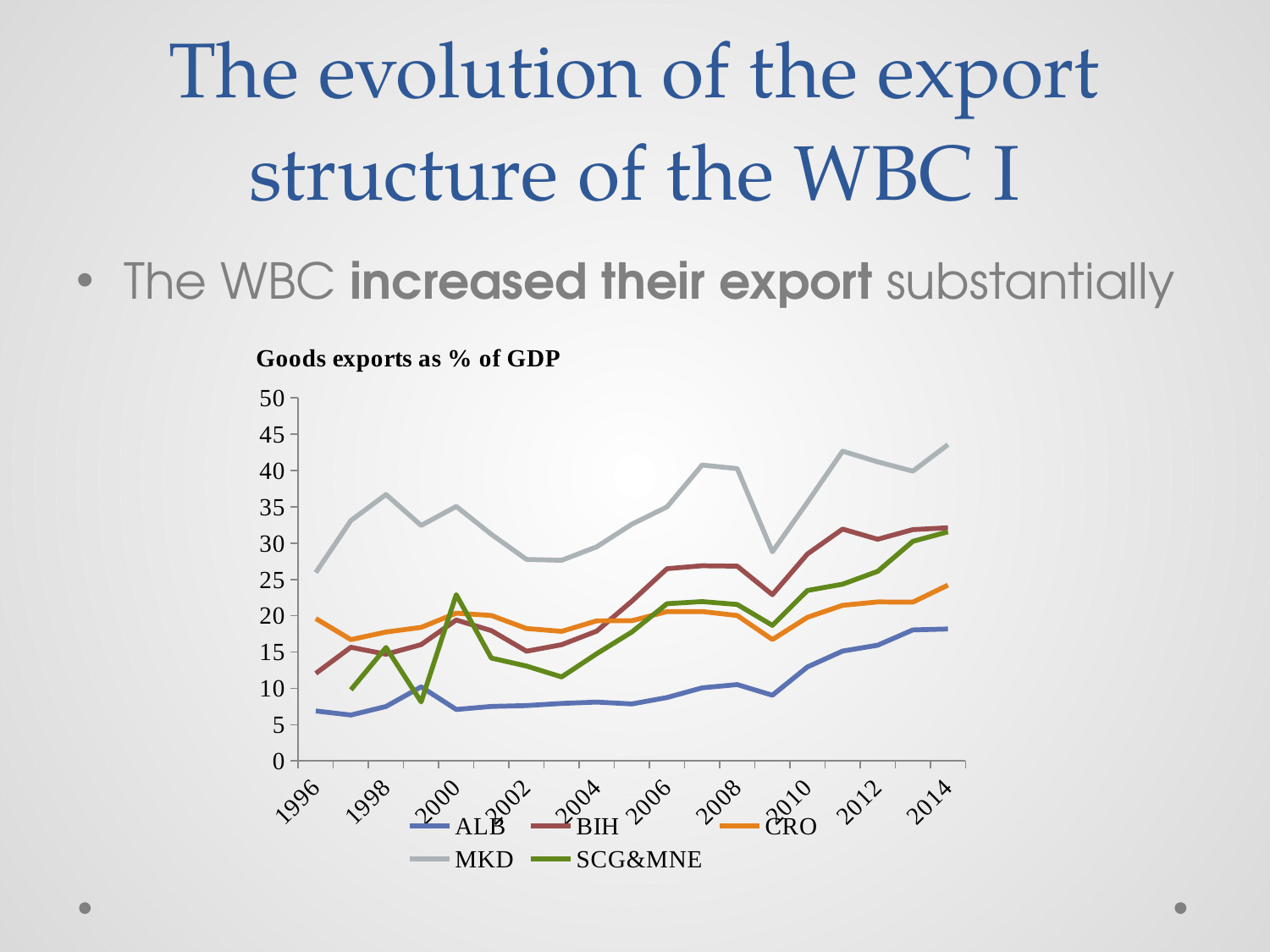

# The evolution of the export structure of the WBC I
The WBC increased their export substantially

### Chart

| Category | ALB | BIH | CRO | MKD | SCG&MNE |
|---|---|---|---|---|---|
| 1996.0 | 6.884069128662793 | 12.06010501392156 | 19.6109785873943 | 25.94750166089389 | None |
| 1997.0 | 6.329000052810477 | 15.65982379802891 | 16.71276740407878 | 33.11128853274185 | 9.806133983576965 |
| 1998.0 | 7.506052288077051 | 14.69623879044409 | 17.76173462941648 | 36.70300037350576 | 15.63189446383595 |
| 1999.0 | 10.21043089063705 | 16.02738616825262 | 18.39701547263372 | 32.43061656310842 | 8.133931427749468 |
| 2000.0 | 7.092619139032196 | 19.41523824759682 | 20.35245829170305 | 35.05624365316319 | 22.89844994101901 |
| 2001.0 | 7.50888485727021 | 17.95097748314182 | 20.03463243212246 | 31.21600060070604 | 14.17286436832562 |
| 2002.0 | 7.63141155519217 | 15.11429581467607 | 18.24350371058805 | 27.76078795489038 | 13.0737000674407 |
| 2003.0 | 7.925057273154137 | 16.00951931525459 | 17.85045224826185 | 27.63663643941684 | 11.57388871092331 |
| 2004.0 | 8.110446815959836 | 17.88588749734416 | 19.30066279186364 | 29.49081105895593 | 14.77274395969807 |
| 2005.0 | 7.855151623088239 | 22.01102475978189 | 19.31694818477177 | 32.61111233908257 | 17.76624078064667 |
| 2006.0 | 8.737967955264612 | 26.47771822506266 | 20.57446944507653 | 34.99374082387708 | 21.6559491551617 |
| 2007.0 | 10.06988916490126 | 26.88911503856875 | 20.57903488877167 | 40.76384785701029 | 21.9480167157489 |
| 2008.0 | 10.5177611900329 | 26.83364911370088 | 20.02998101730014 | 40.2706586178018 | 21.54863869658432 |
| 2009.0 | 9.054974741593929 | 22.90150293062852 | 16.72150970794582 | 28.80837924196008 | 18.67618235593264 |
| 2010.0 | 12.95060397236306 | 28.50933953925956 | 19.78643622518462 | 35.62632398174153 | 23.48119494649751 |
| 2011.0 | 15.1350878024702 | 31.93546656026266 | 21.4316567167748 | 42.67243703994197 | 24.34550300946057 |
| 2012.0 | 15.94219512039045 | 30.53239817159356 | 21.90107497755411 | 41.20364632769652 | 26.11812453607409 |
| 2013.0 | 18.05041119505678 | 31.8593355766744 | 21.87478740210141 | 39.92380890641387 | 30.24847957609098 |
| 2014.0 | 18.17941159263632 | 32.1195629441631 | 24.21778054127405 | 43.57072069094088 | 31.5581512348073 |